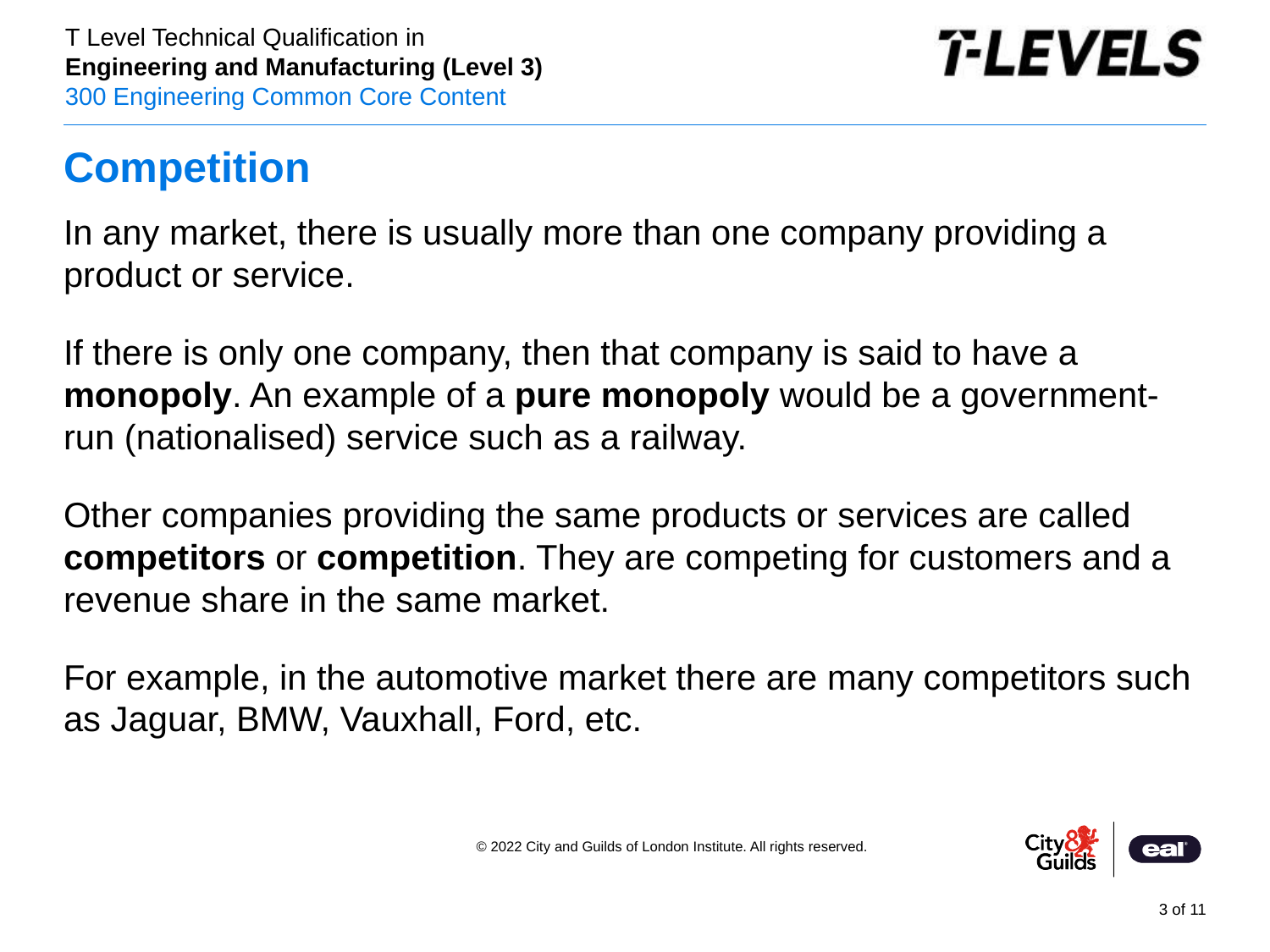

# Competition
In any market, there is usually more than one company providing a product or service.
If there is only one company, then that company is said to have a monopoly. An example of a pure monopoly would be a government-run (nationalised) service such as a railway.
Other companies providing the same products or services are called competitors or competition. They are competing for customers and a revenue share in the same market.
For example, in the automotive market there are many competitors such as Jaguar, BMW, Vauxhall, Ford, etc.